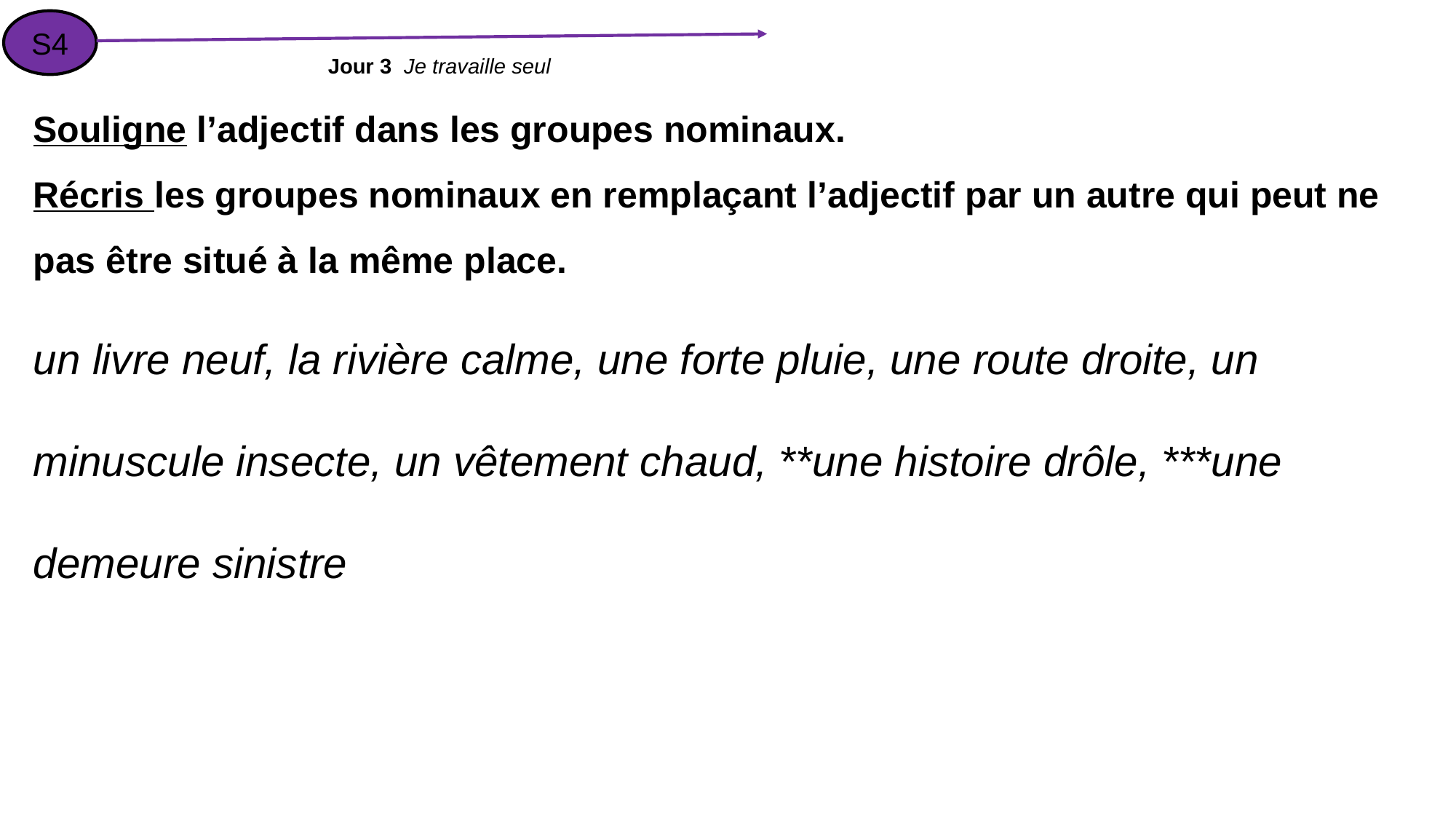

S4
Jour 3  Je travaille seul
Souligne l’adjectif dans les groupes nominaux.
Récris les groupes nominaux en remplaçant l’adjectif par un autre qui peut ne pas être situé à la même place.
un livre neuf, la rivière calme, une forte pluie, une route droite, un minuscule insecte, un vêtement chaud, **une histoire drôle, ***une demeure sinistre